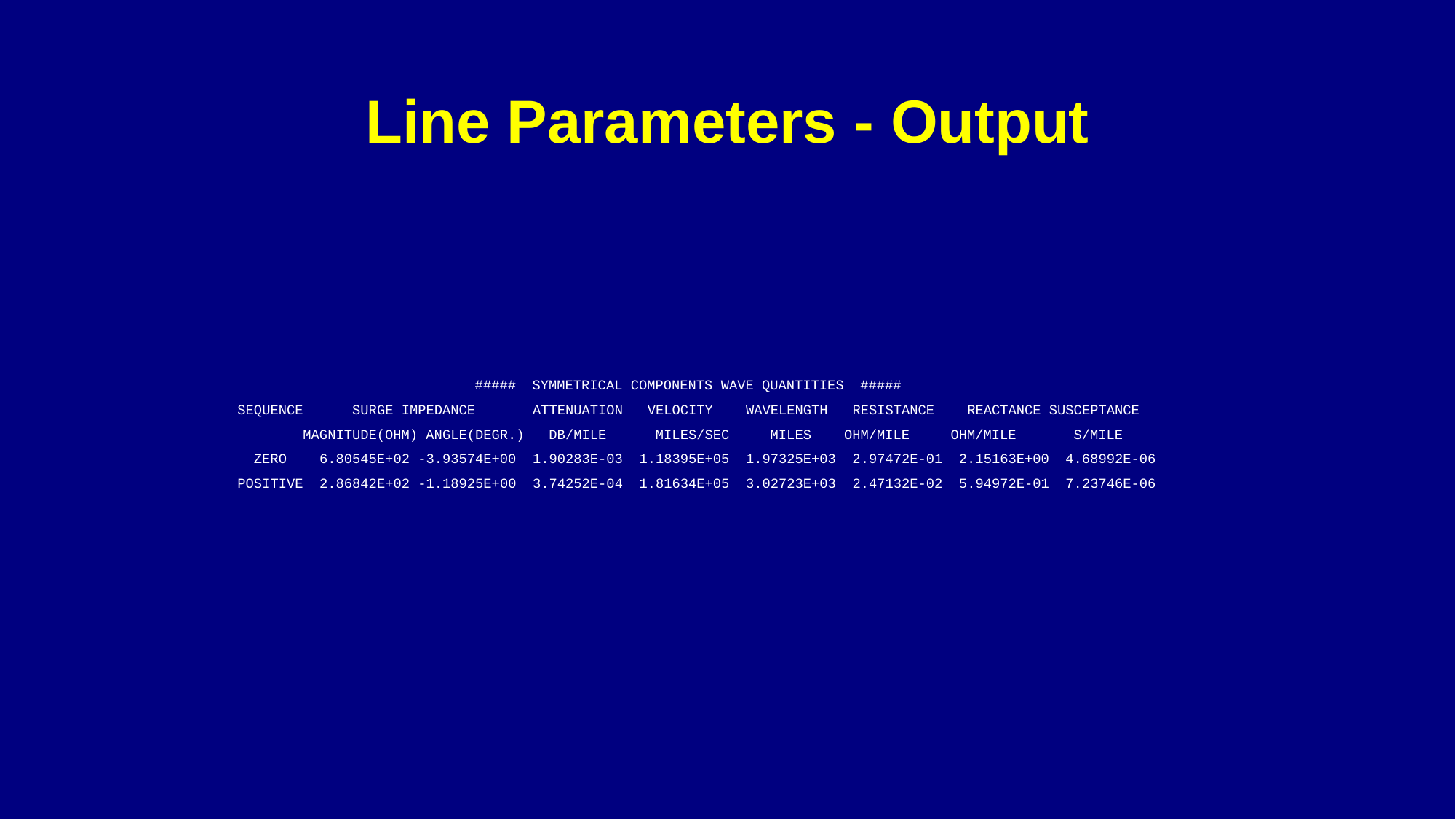

# Line Parameters - Output

                              #####  SYMMETRICAL COMPONENTS WAVE QUANTITIES  #####
 SEQUENCE      SURGE IMPEDANCE       ATTENUATION   VELOCITY    WAVELENGTH   RESISTANCE    REACTANCE SUSCEPTANCE
         MAGNITUDE(OHM) ANGLE(DEGR.)   DB/MILE      MILES/SEC     MILES    OHM/MILE     OHM/MILE       S/MILE
   ZERO    6.80545E+02 -3.93574E+00  1.90283E-03  1.18395E+05  1.97325E+03  2.97472E-01  2.15163E+00  4.68992E-06
 POSITIVE  2.86842E+02 -1.18925E+00  3.74252E-04  1.81634E+05  3.02723E+03  2.47132E-02  5.94972E-01  7.23746E-06